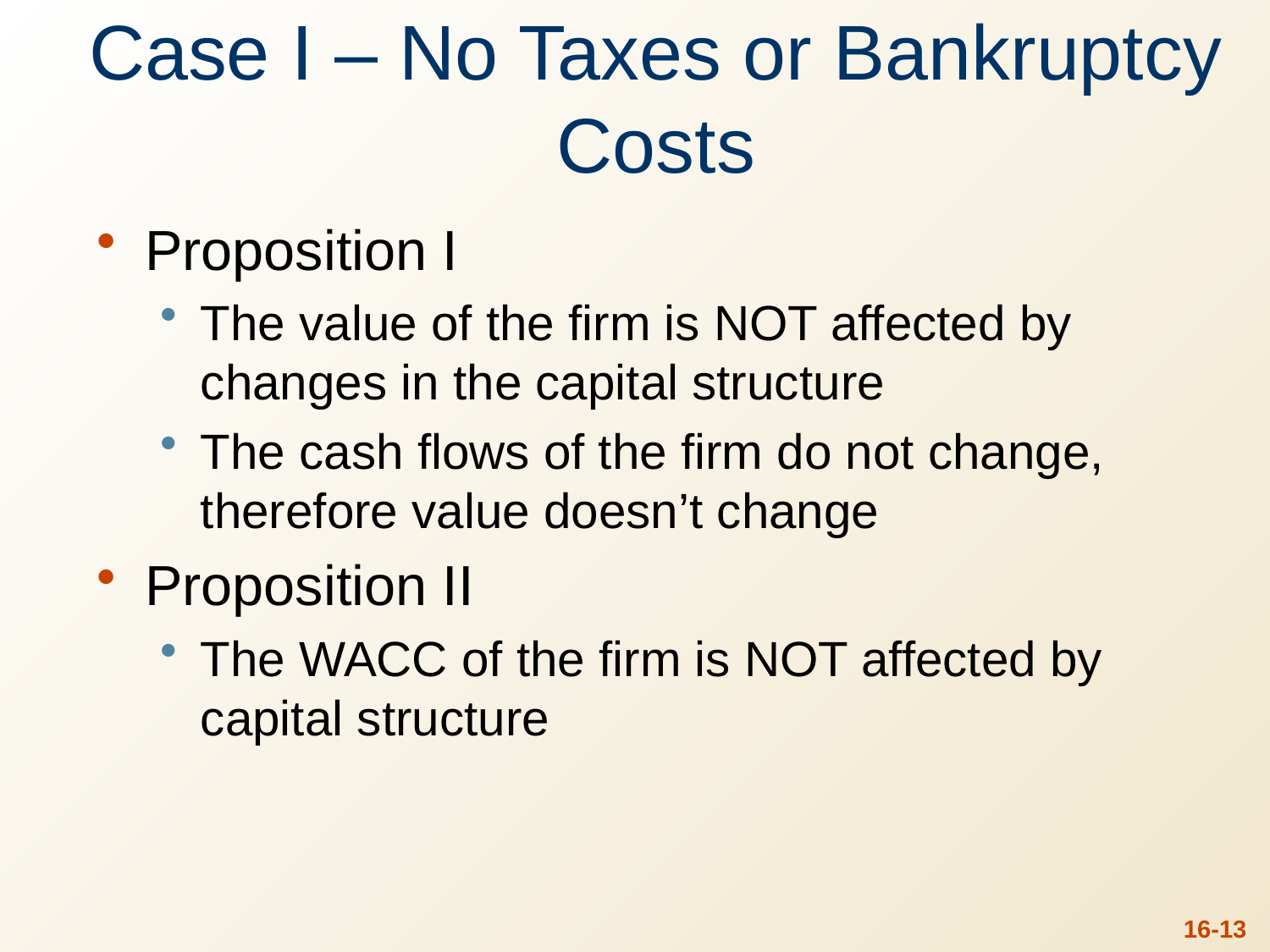

# Case I – No Taxes or Bankruptcy Costs
Proposition I
The value of the firm is NOT affected by changes in the capital structure
The cash flows of the firm do not change, therefore value doesn’t change
Proposition II
The WACC of the firm is NOT affected by capital structure
16-13